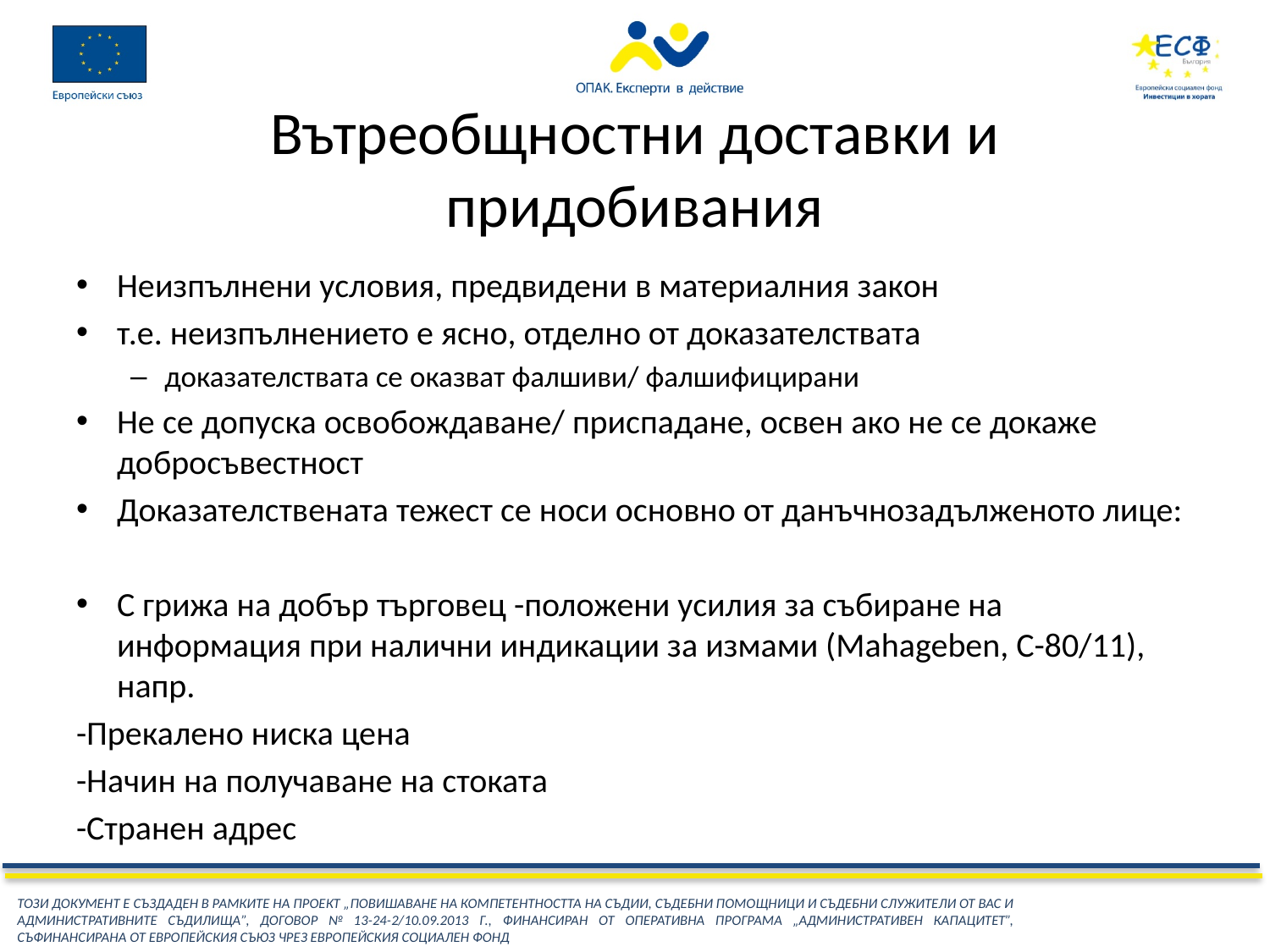

# Вътреобщностни доставки и придобивания
Неизпълнени условия, предвидени в материалния закон
т.е. неизпълнението е ясно, отделно от доказателствата
доказателствата се оказват фалшиви/ фалшифицирани
Не се допуска освобождаване/ приспадане, освен ако не се докаже добросъвестност
Доказателствената тежест се носи основно от данъчнозадълженото лице:

С грижа на добър търговец -положени усилия за събиране на информация при налични индикации за измами (Mahageben, C-80/11), напр.
-Прекалено ниска цена
-Начин на получаване на стоката
-Странен адрес